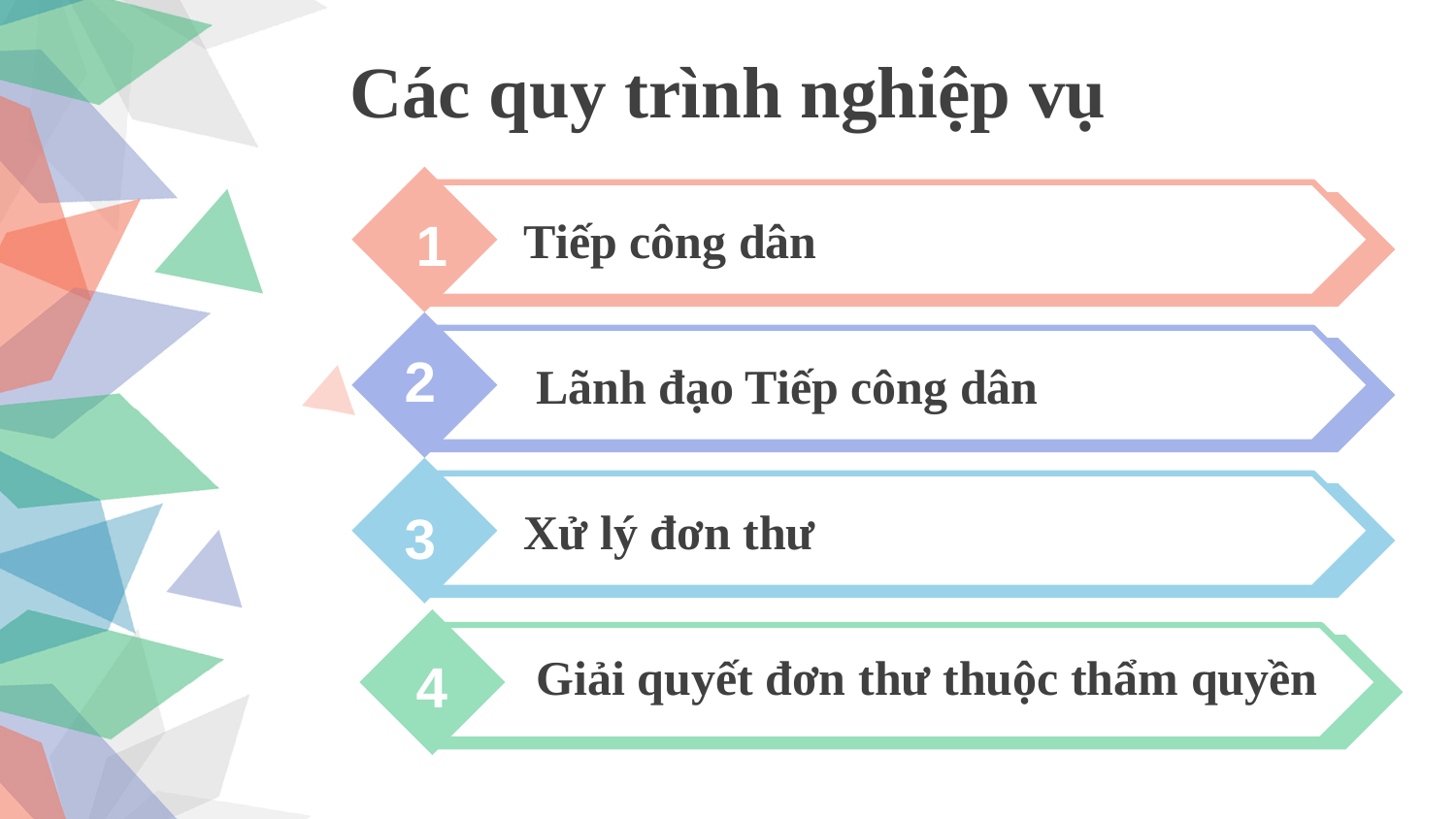

Các quy trình nghiệp vụ

1
Tiếp công dân

2
Lãnh đạo Tiếp công dân

3
Xử lý đơn thư

Giải quyết đơn thư thuộc thẩm quyền
4